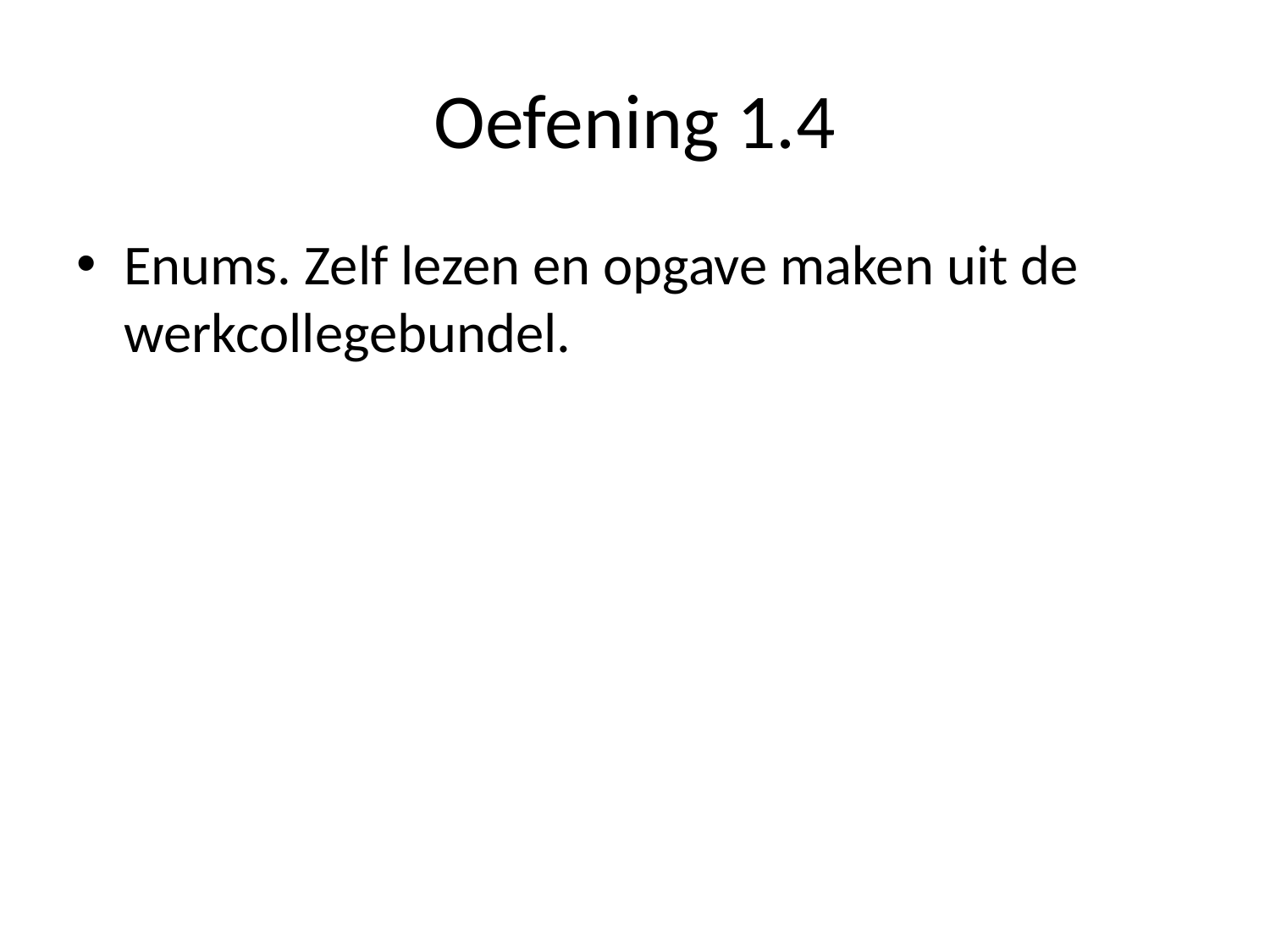

# Oefening 1.4
Enums. Zelf lezen en opgave maken uit de werkcollegebundel.